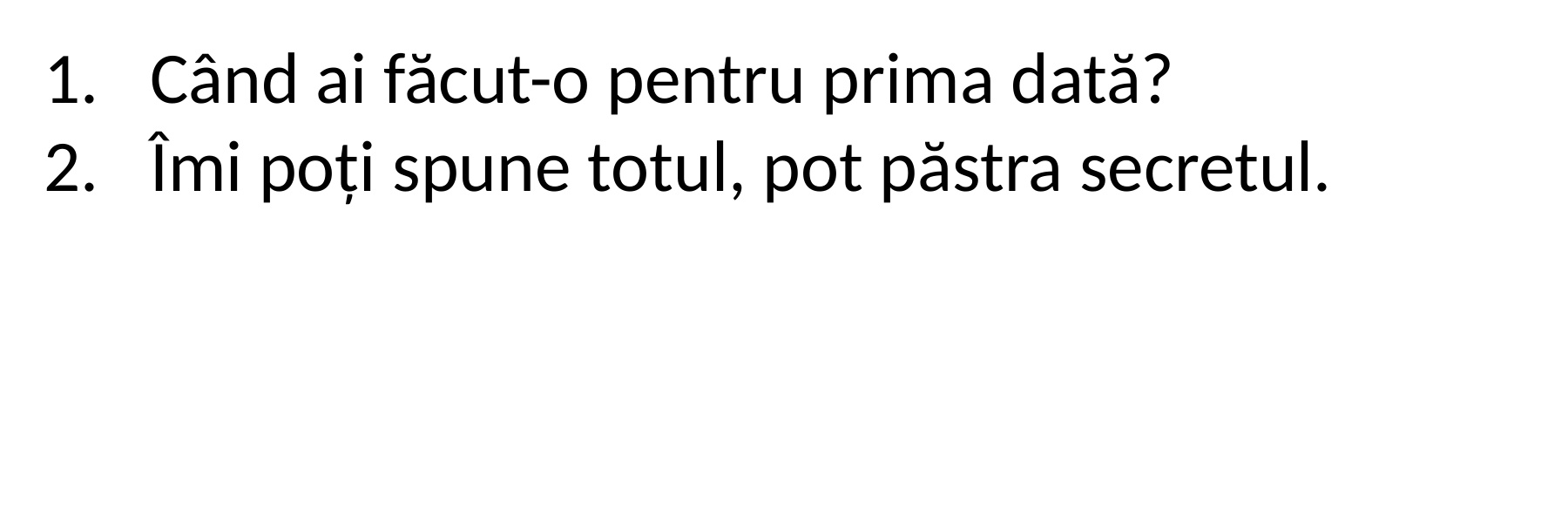

Când ai făcut-o pentru prima dată?
Îmi poți spune totul, pot păstra secretul.